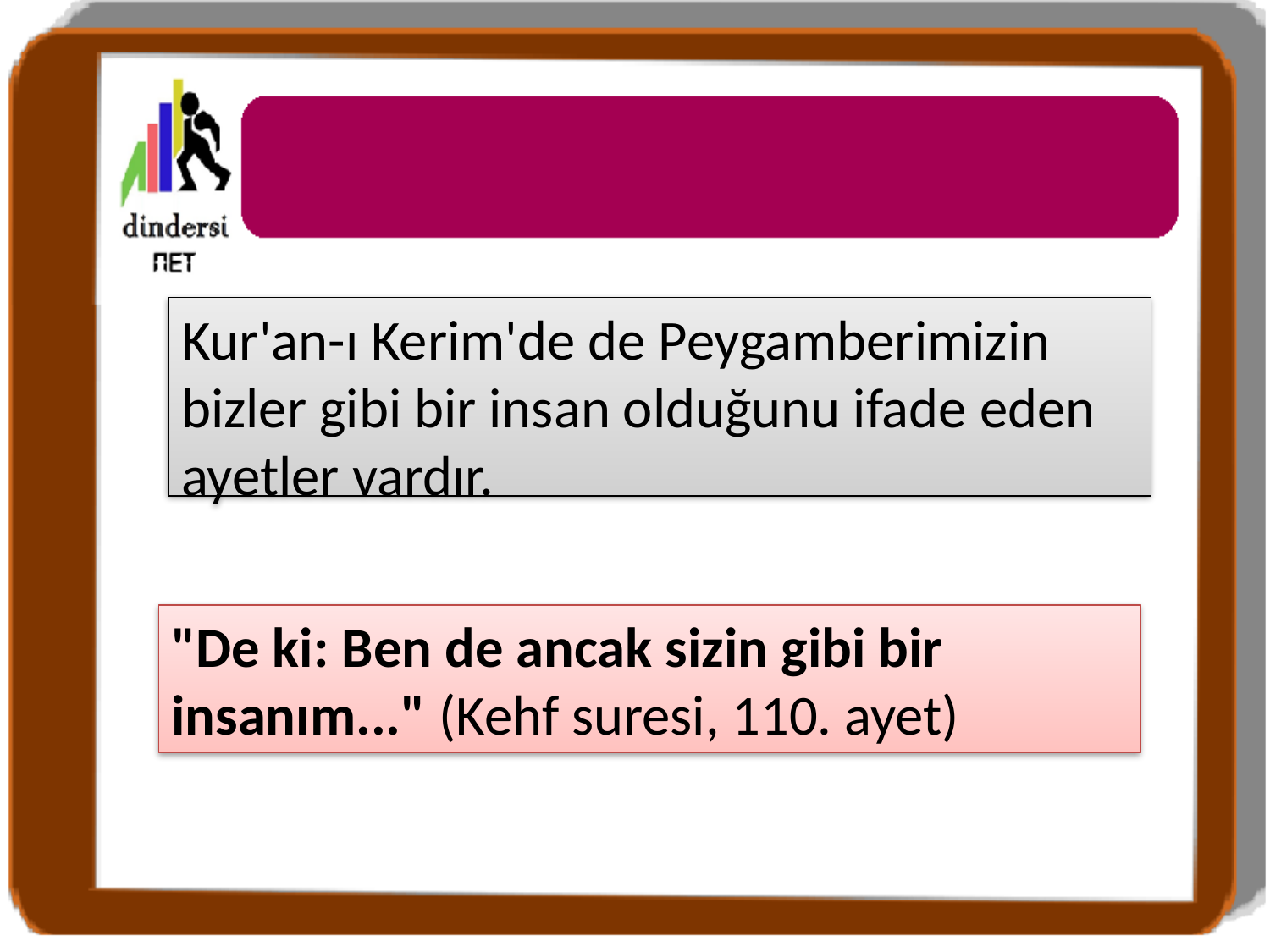

Kur'an-ı Kerim'de de Peygamberimizin bizler gibi bir insan olduğunu ifade eden ayetler vardır.
"De ki: Ben de ancak sizin gibi bir insanım..." (Kehf suresi, 110. ayet)